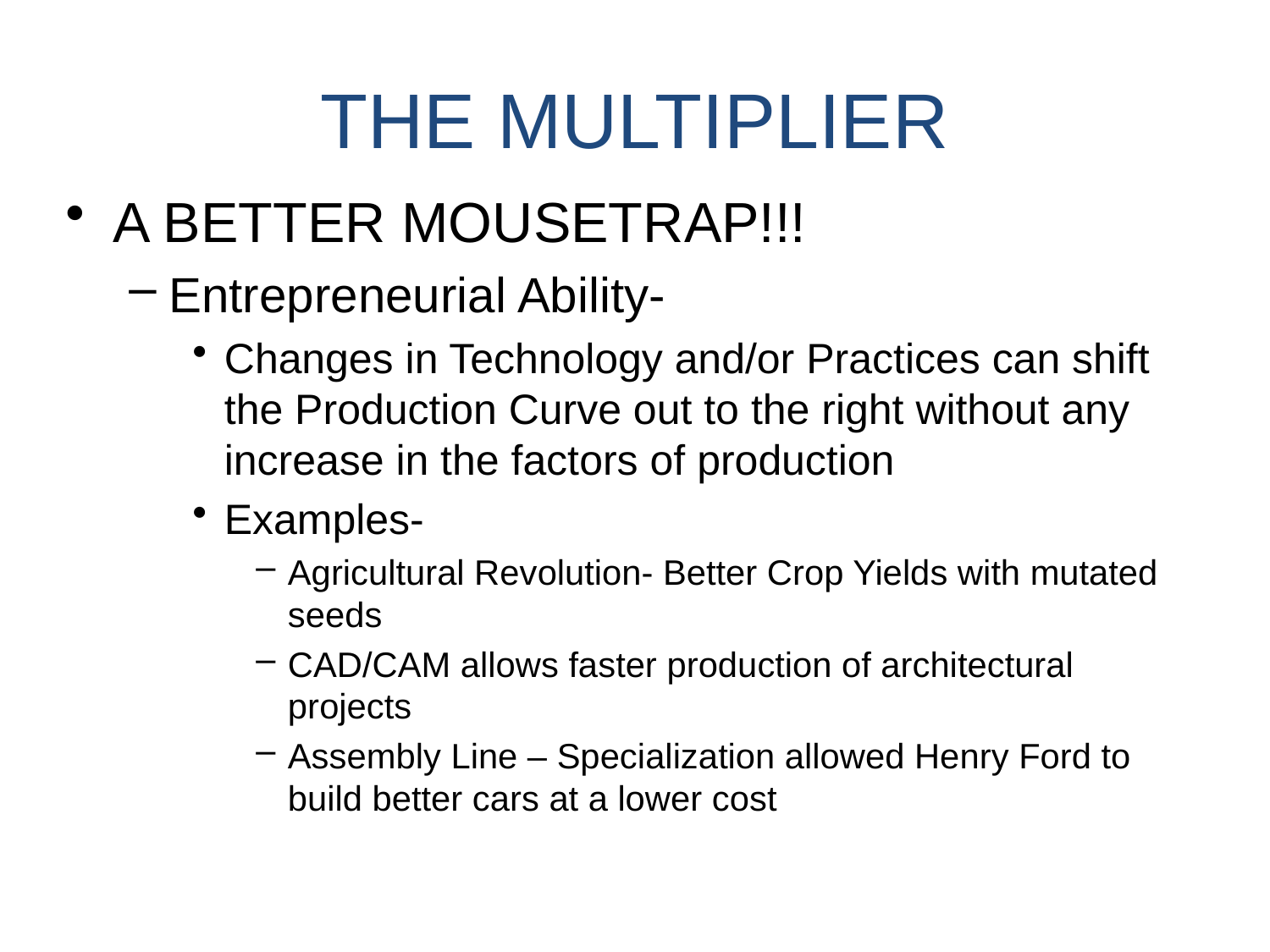

THE MULTIPLIER
A BETTER MOUSETRAP!!!
Entrepreneurial Ability-
Changes in Technology and/or Practices can shift the Production Curve out to the right without any increase in the factors of production
Examples-
Agricultural Revolution- Better Crop Yields with mutated seeds
CAD/CAM allows faster production of architectural projects
Assembly Line – Specialization allowed Henry Ford to build better cars at a lower cost